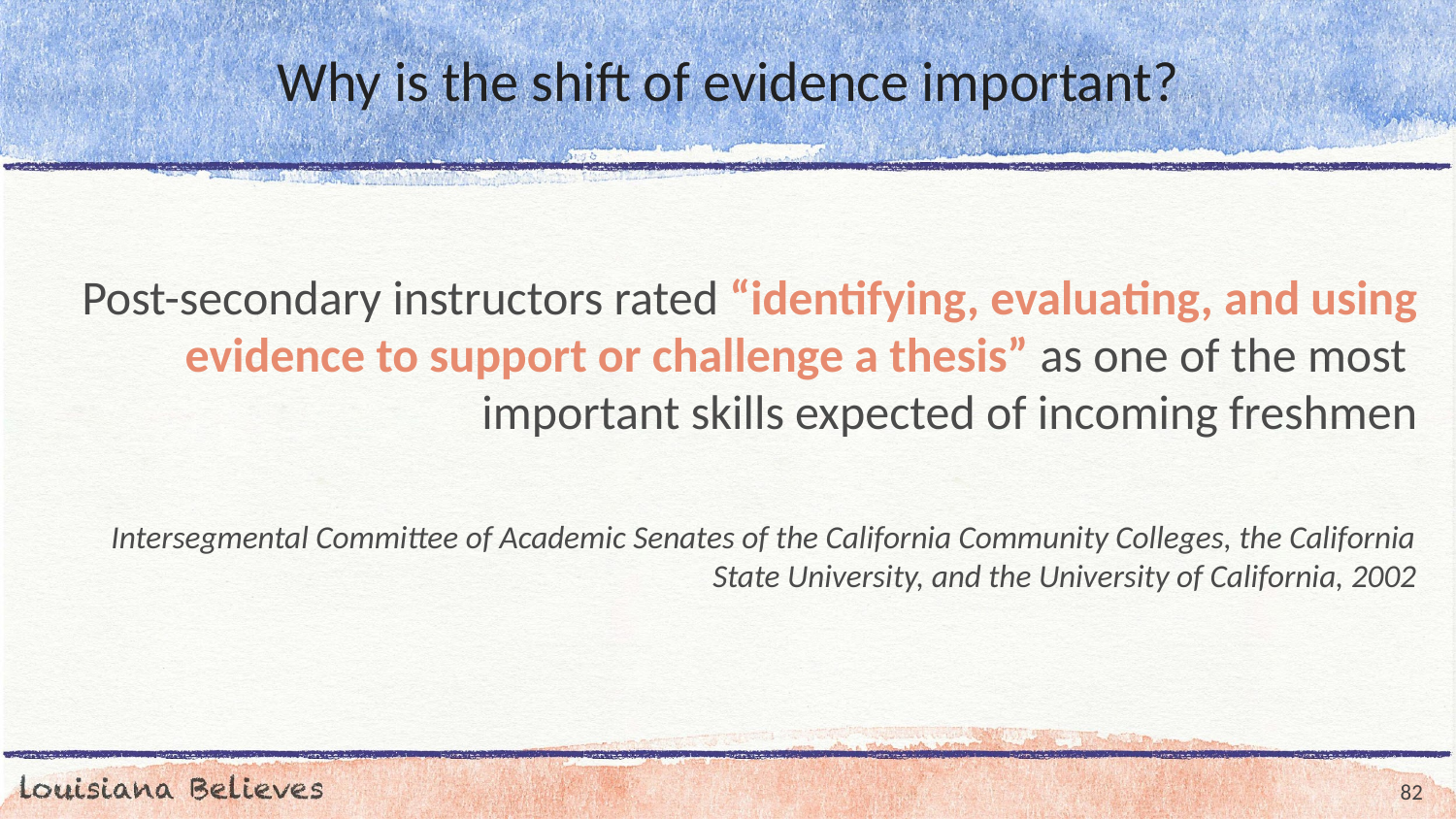

# Why is the shift of evidence important?
Post-secondary instructors rated “identifying, evaluating, and using evidence to support or challenge a thesis” as one of the most
important skills expected of incoming freshmen
Intersegmental Committee of Academic Senates of the California Community Colleges, the California State University, and the University of California, 2002